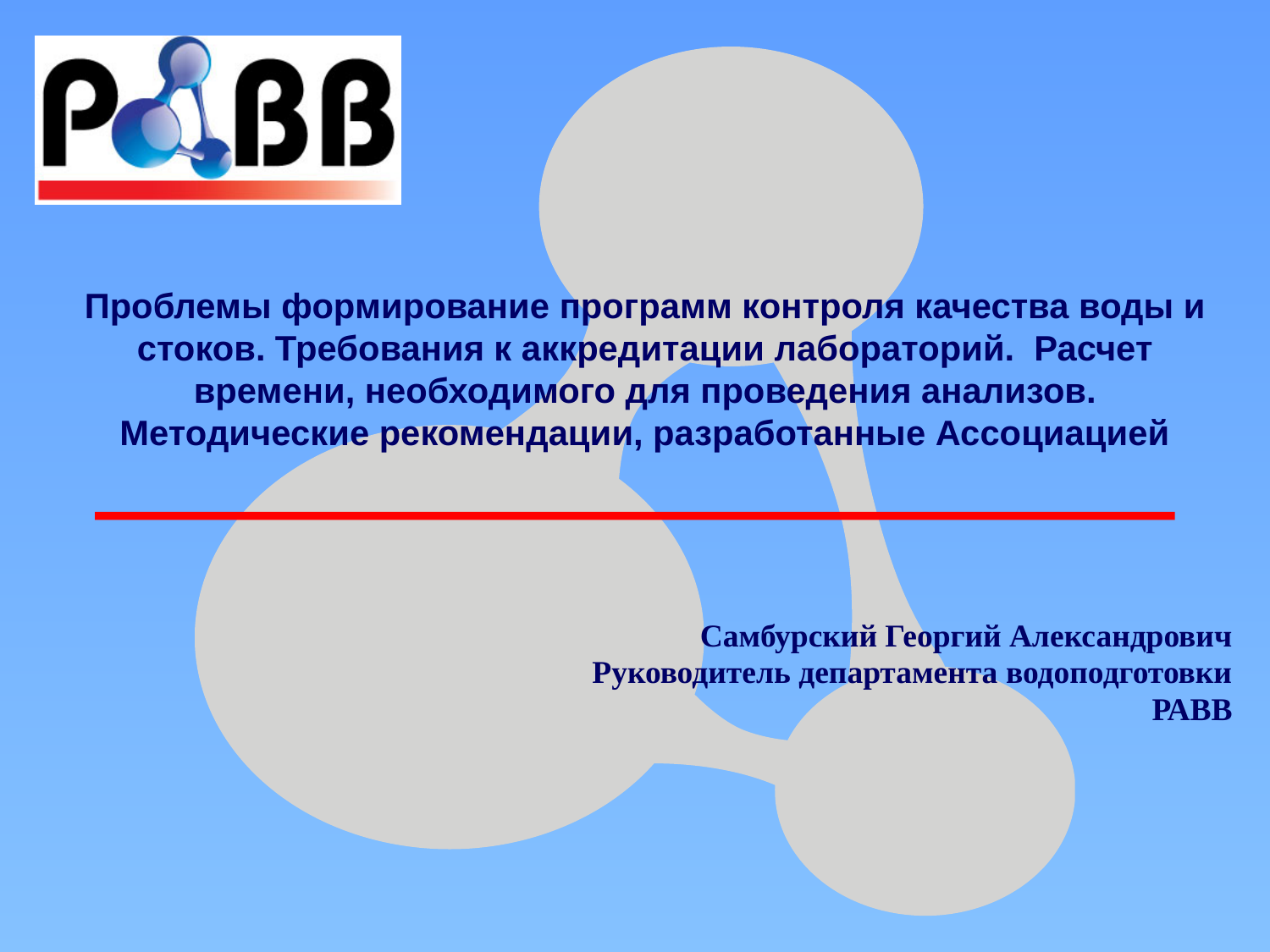

# Проблемы формирование программ контроля качества воды и стоков. Требования к аккредитации лабораторий.  Расчет времени, необходимого для проведения анализов. Методические рекомендации, разработанные Ассоциацией
Самбурский Георгий Александрович
Руководитель департамента водоподготовки
РАВВ